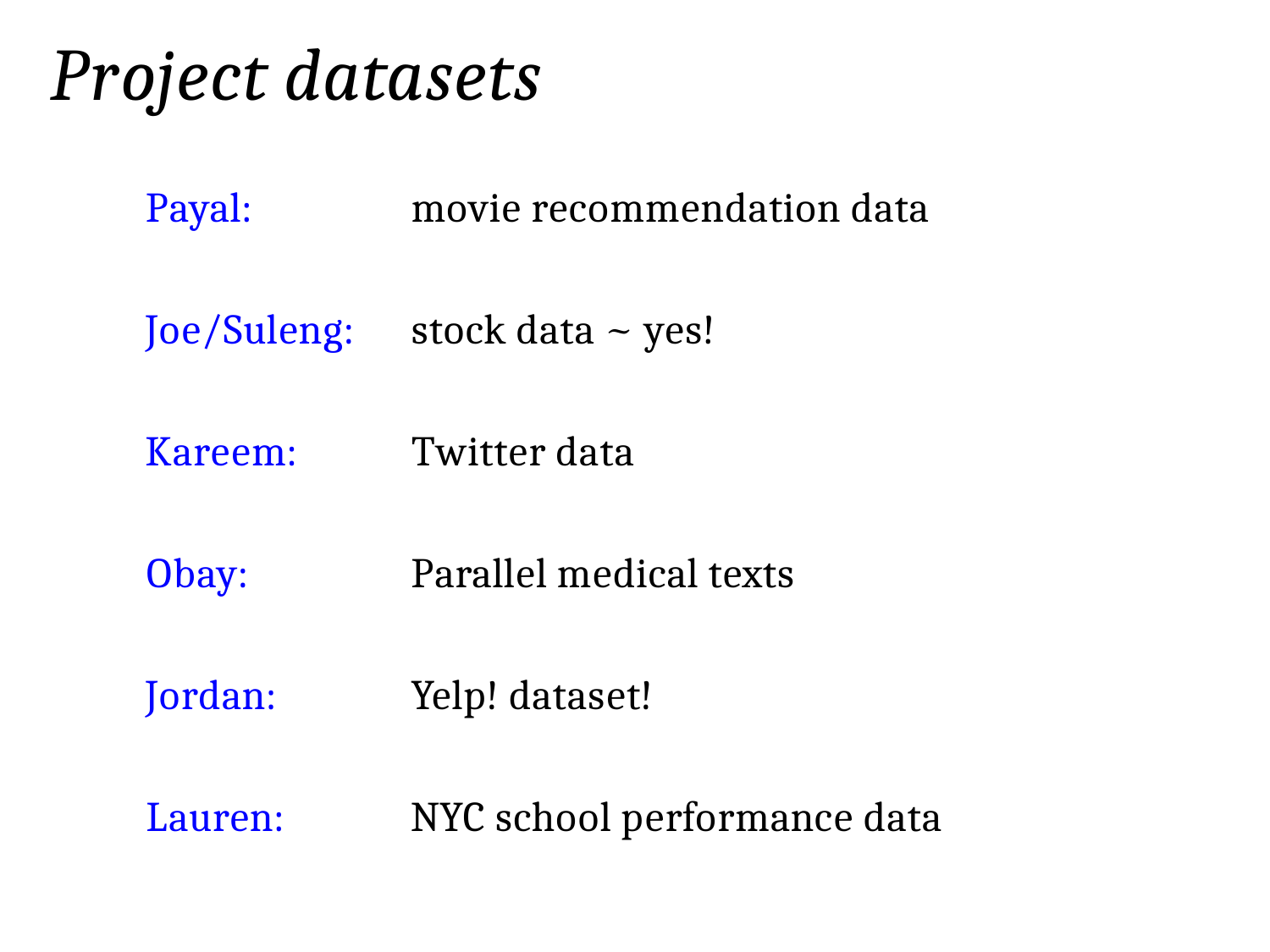

Project datasets
movie recommendation data
Payal:
stock data ~ yes!
Joe/Suleng:
Twitter data
Kareem:
Parallel medical texts
Obay:
Yelp! dataset!
Jordan:
Lauren:
NYC school performance data